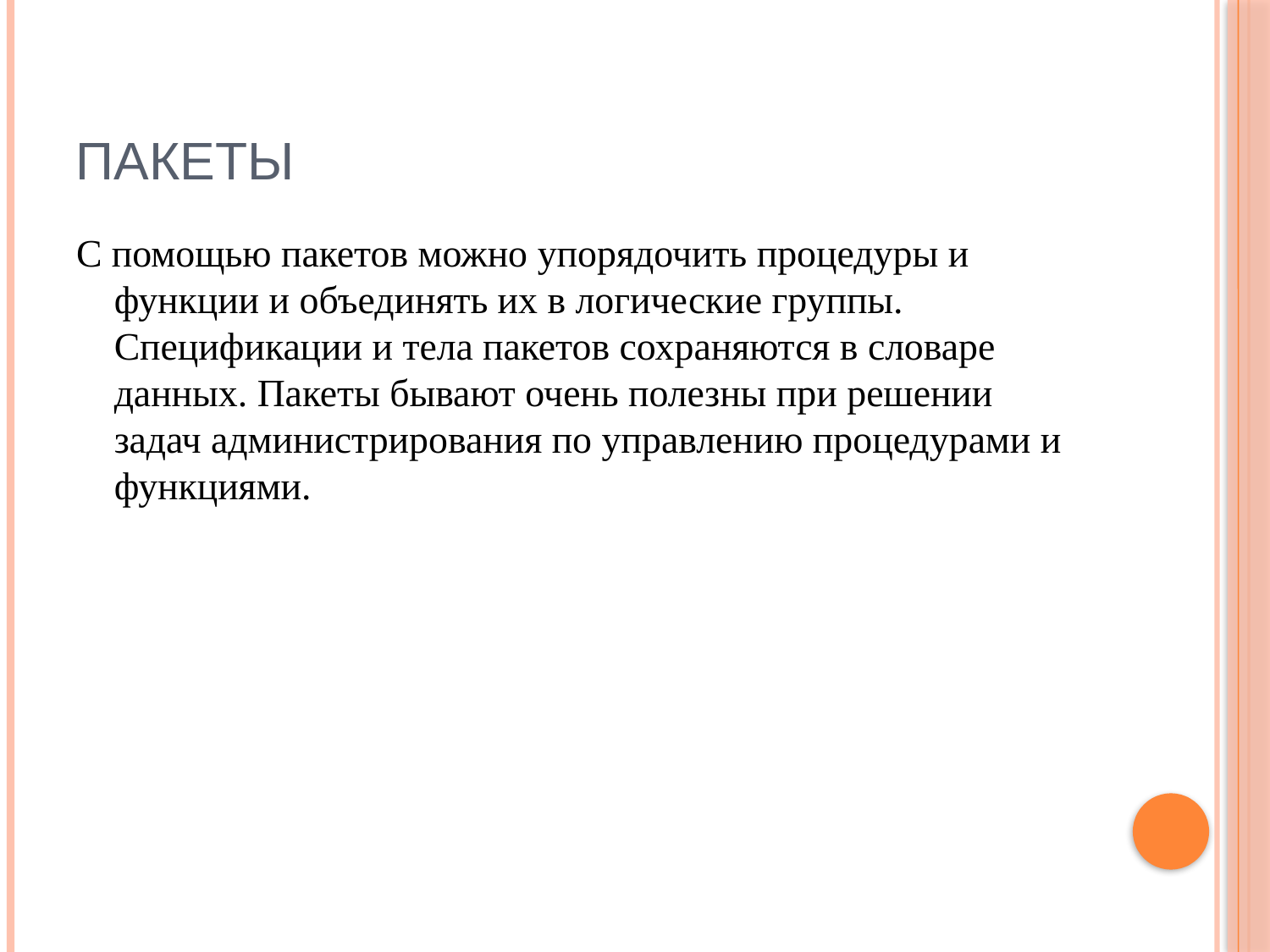

# Пакеты
С помощью пакетов можно упорядочить процедуры и функции и объединять их в логические группы. Спецификации и тела пакетов сохраняются в словаре данных. Пакеты бывают очень полезны при решении задач администрирования по управлению процедурами и функциями.